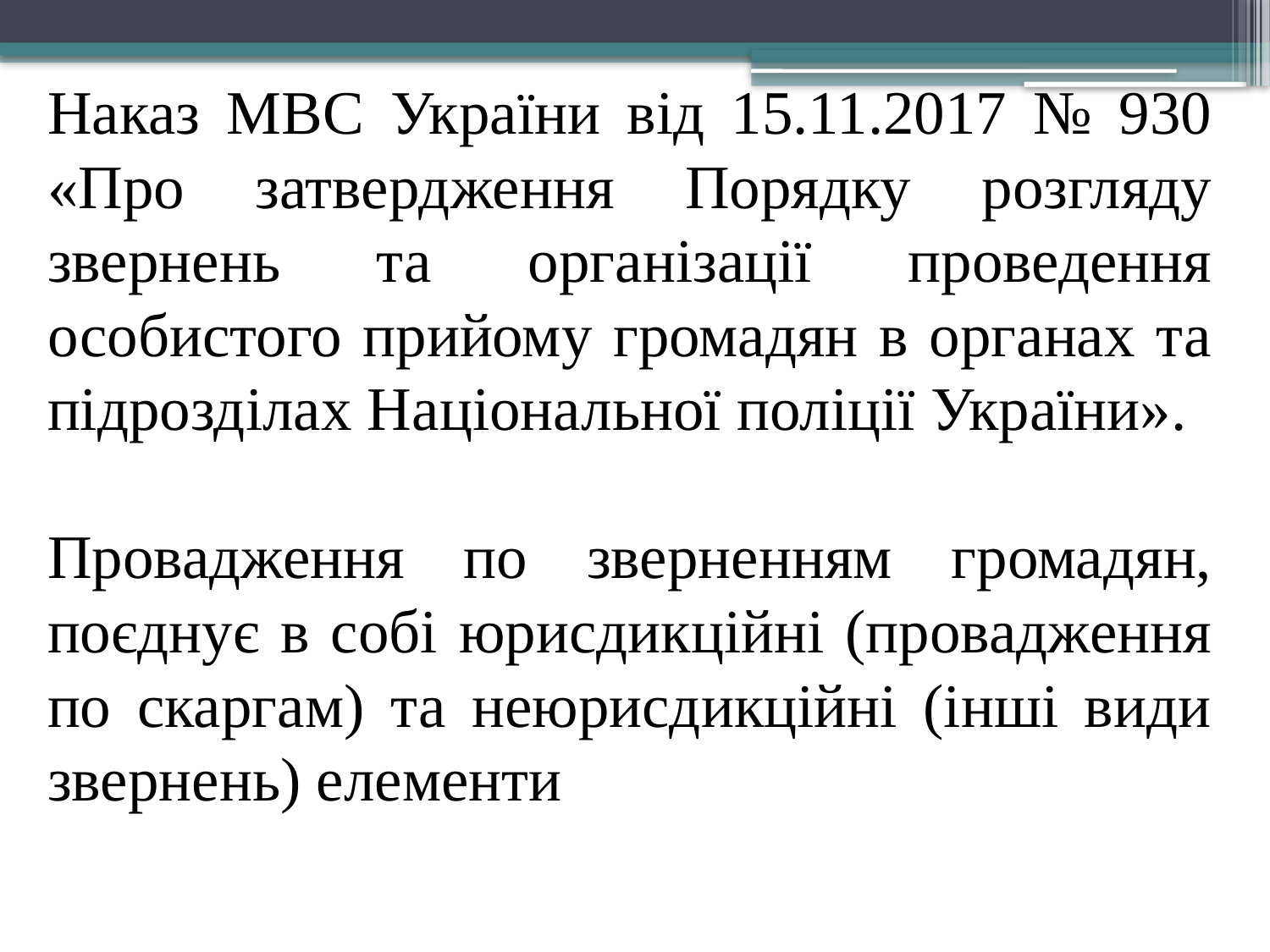

Наказ МВС України від 15.11.2017 № 930 «Про затвердження Порядку розгляду звернень та організації проведення особистого прийому громадян в органах та підрозділах Національної поліції України».

Провадження по зверненням громадян, поєднує в собі юрисдикційні (провадження по скаргам) та неюрисдикційні (інші види звернень) елементи